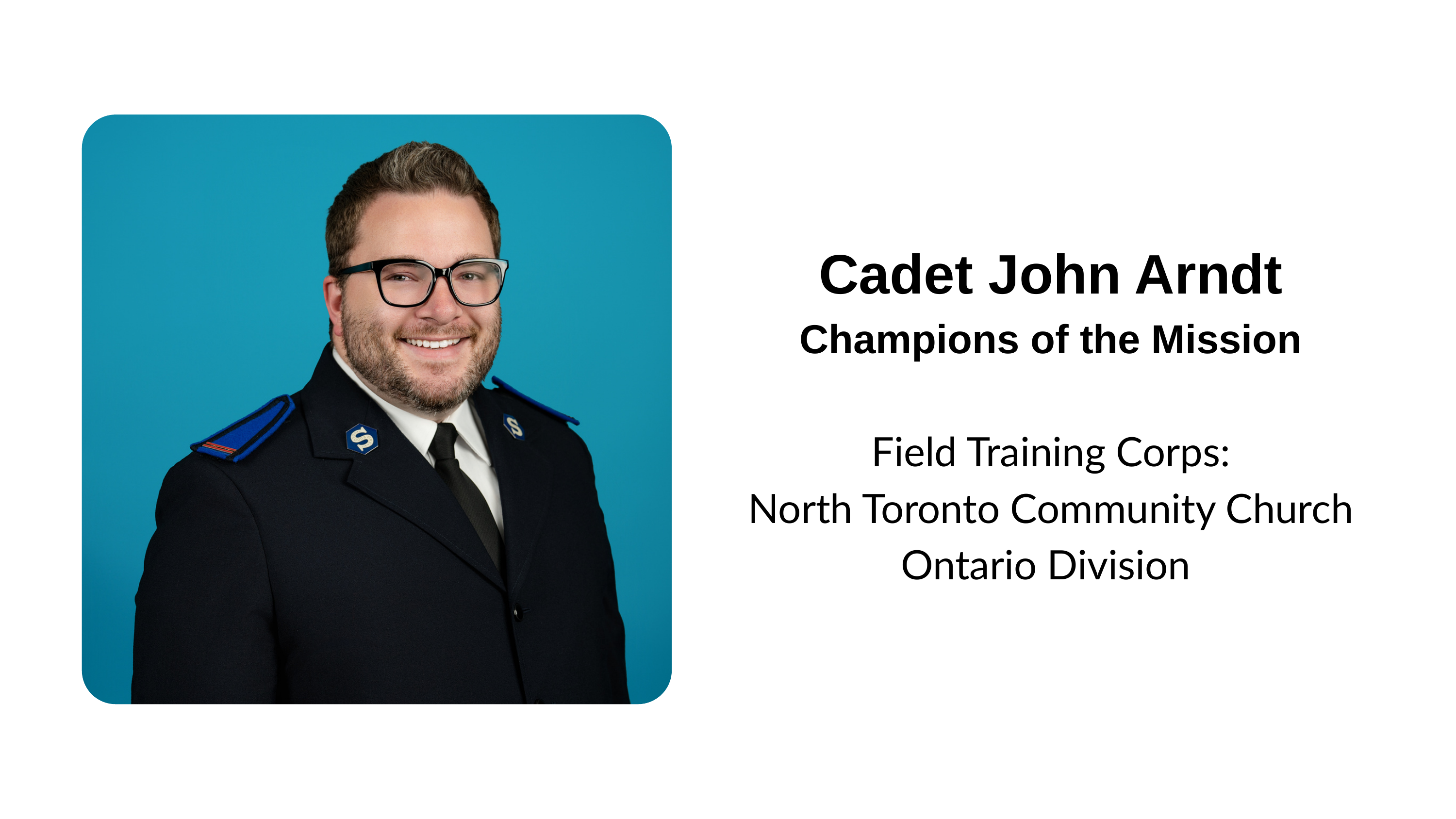

Cadet John Arndt
Champions of the Mission

Field Training Corps:
North Toronto Community Church
Ontario Division